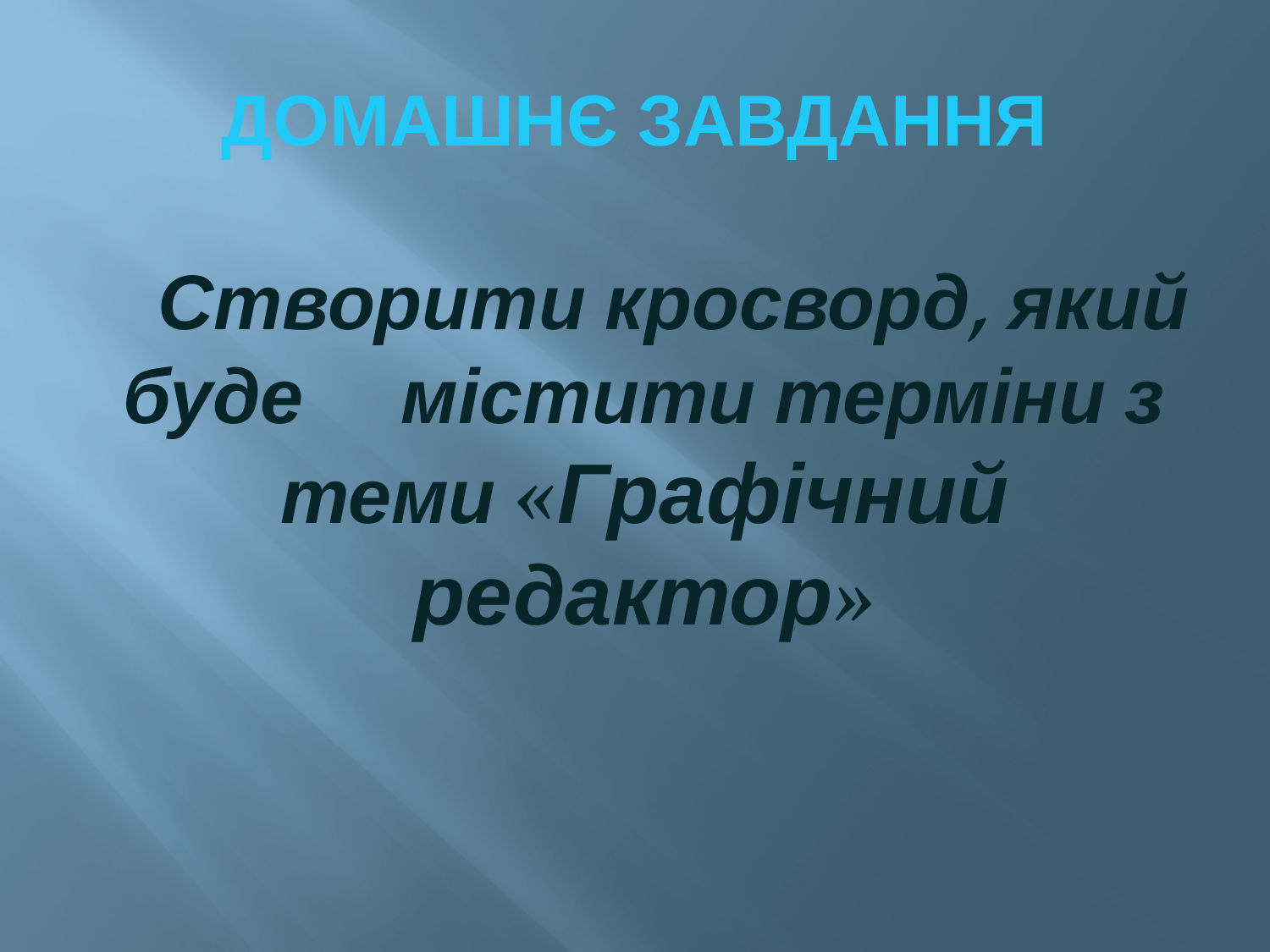

# ДОМАШНЄ ЗАВДАННЯ
   Створити кросворд, який буде     містити терміни з теми «Графічний редактор»